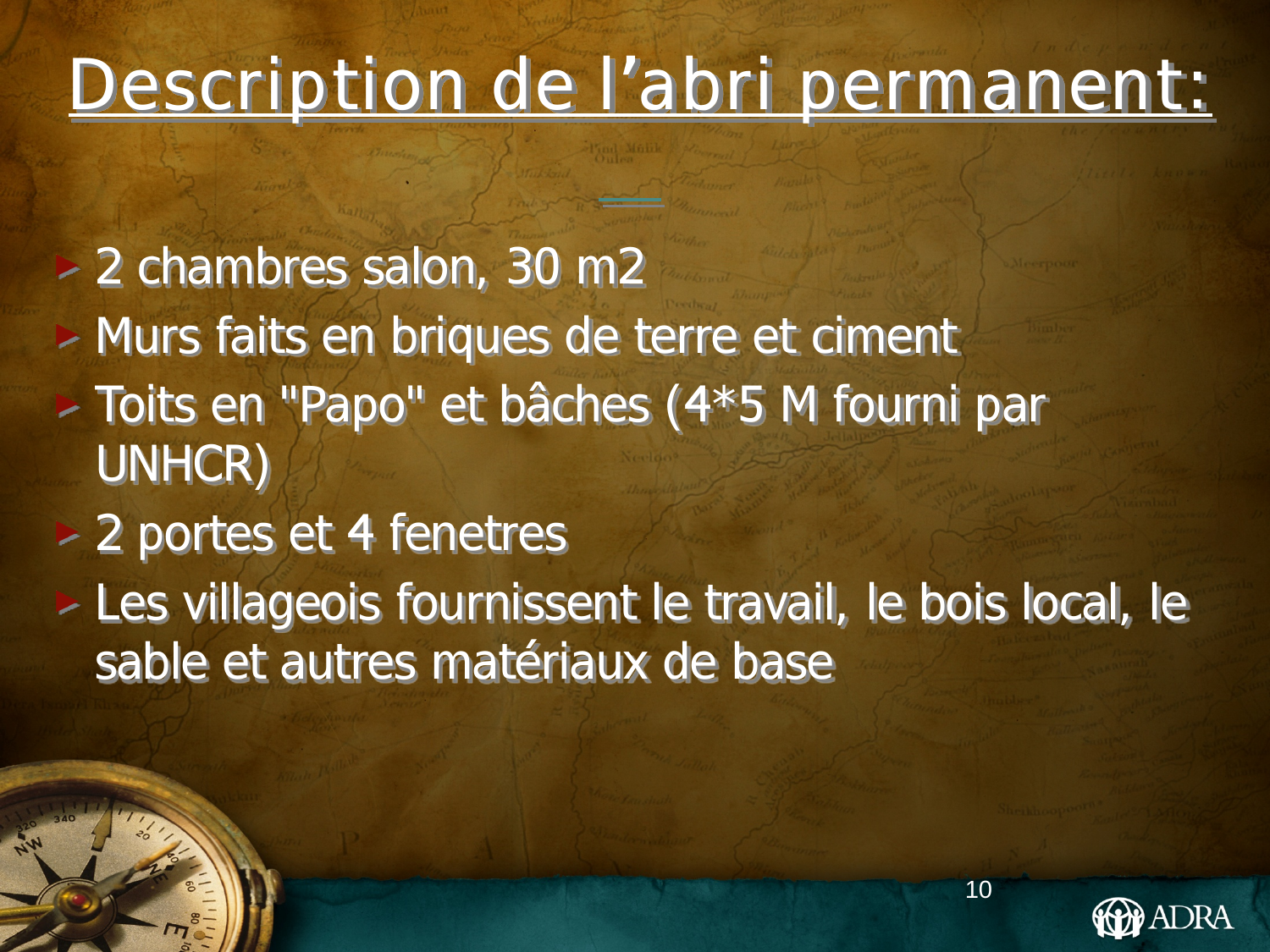

# Description de l’abri permanent:

2 chambres salon, 30 m2
Murs faits en briques de terre et ciment
Toits en "Papo" et bâches (4*5 M fourni par UNHCR)
2 portes et 4 fenetres
Les villageois fournissent le travail, le bois local, le sable et autres matériaux de base

10